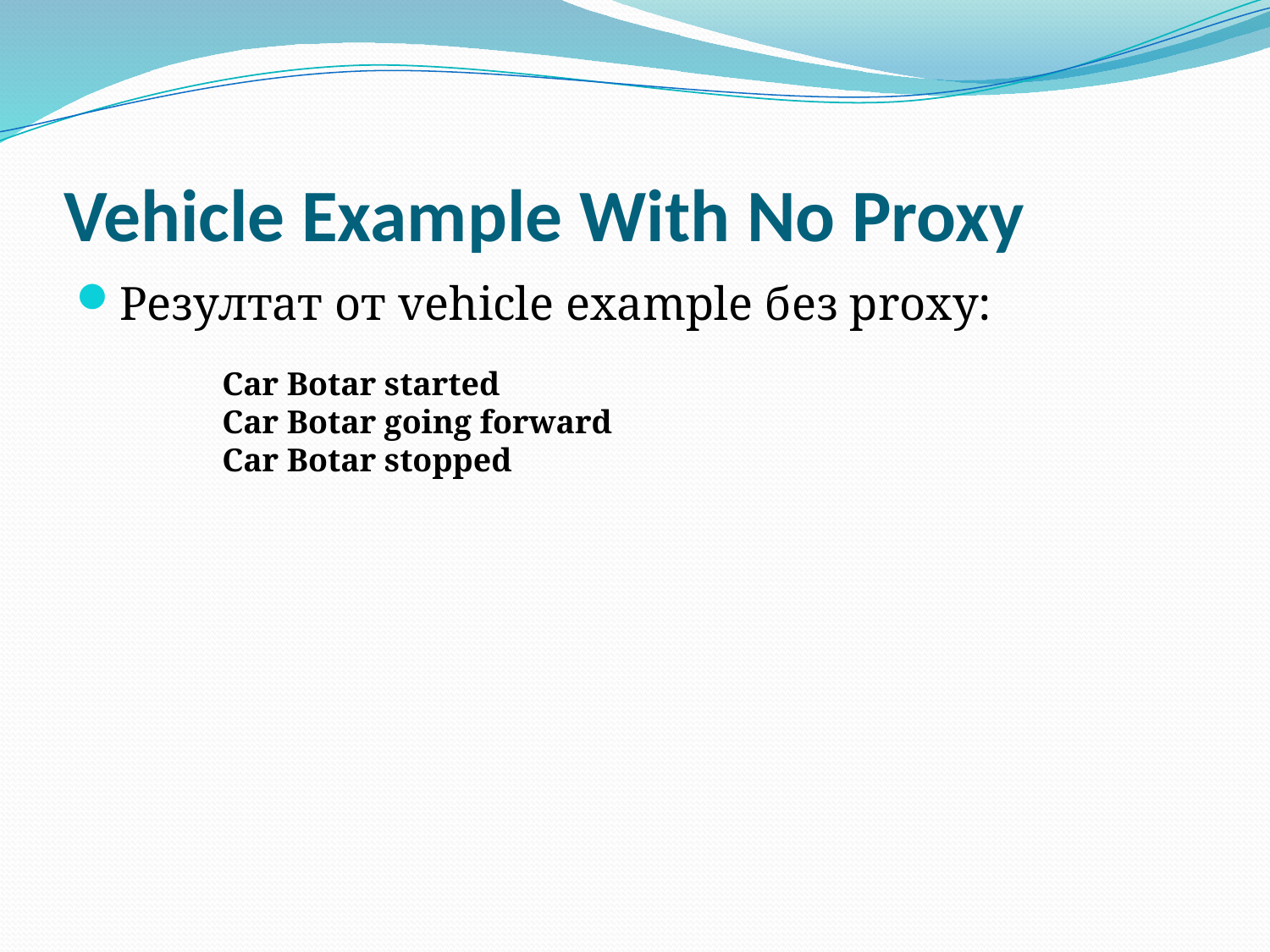

# Vehicle Example With No Proxy
Резултат от vehicle example без proxy:
   Car Botar started
   Car Botar going forward
   Car Botar stopped